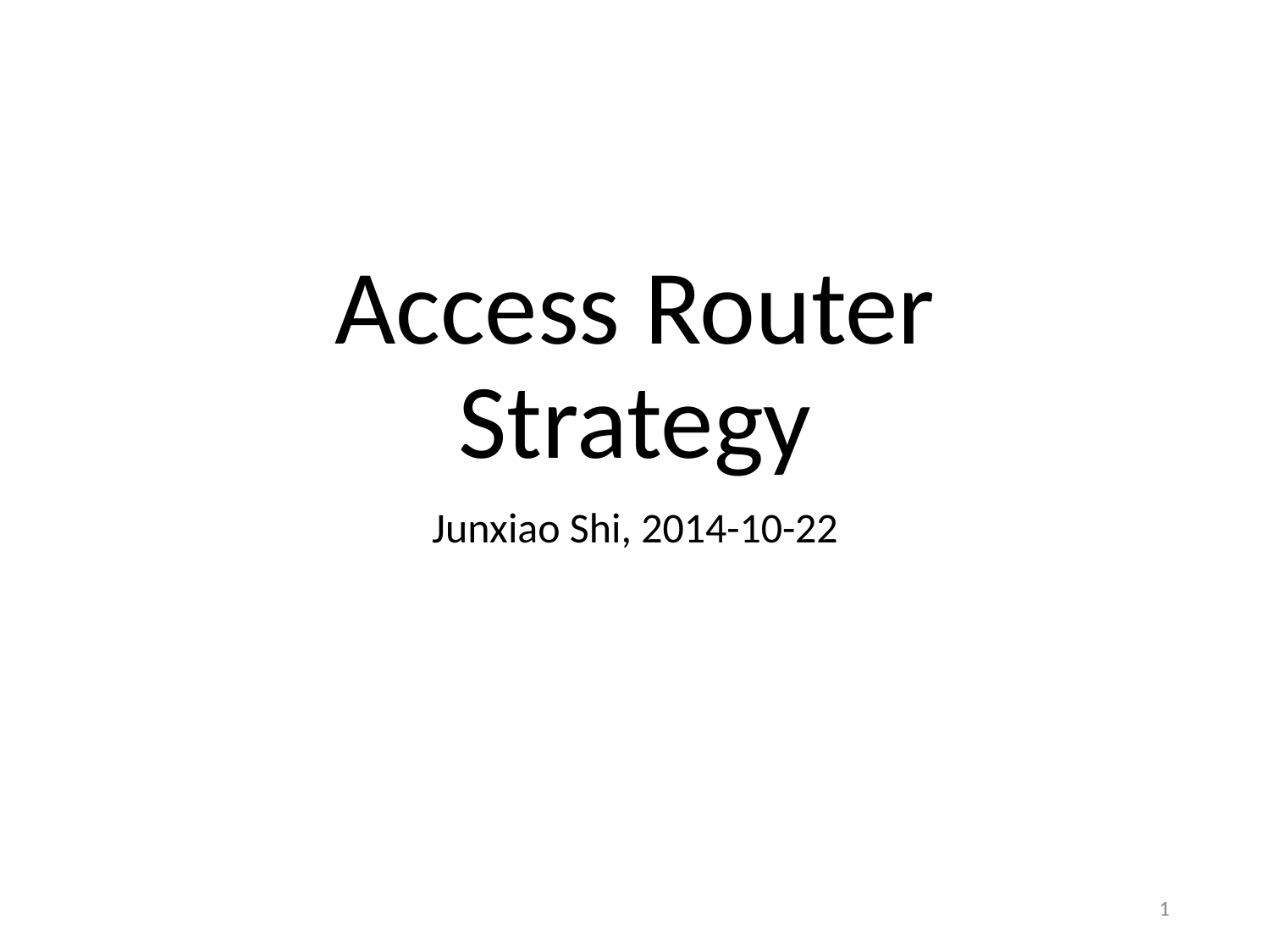

# Access Router Strategy
Junxiao Shi, 2014-10-22
1